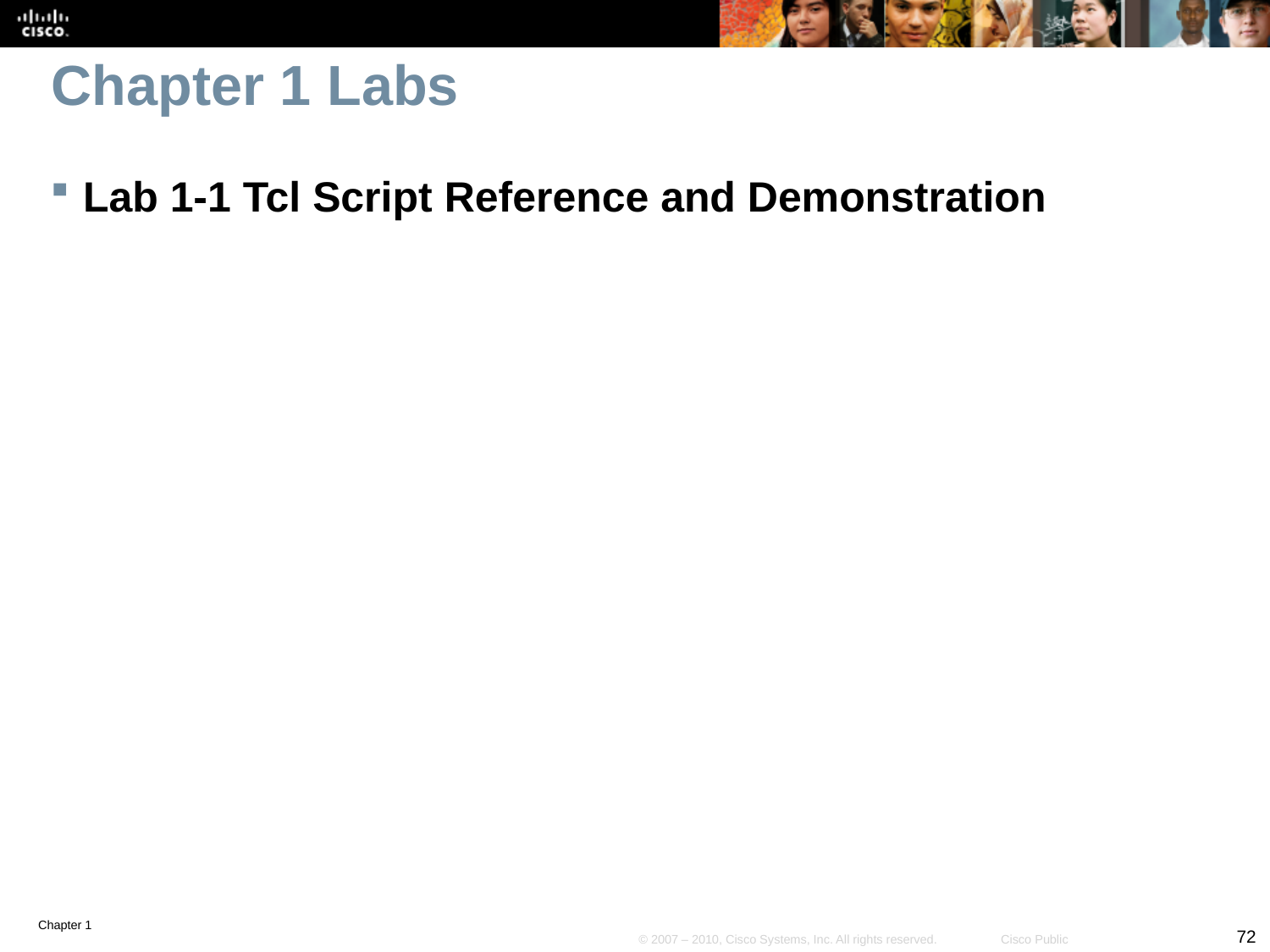

# Chapter 1 Labs
Lab 1-1 Tcl Script Reference and Demonstration